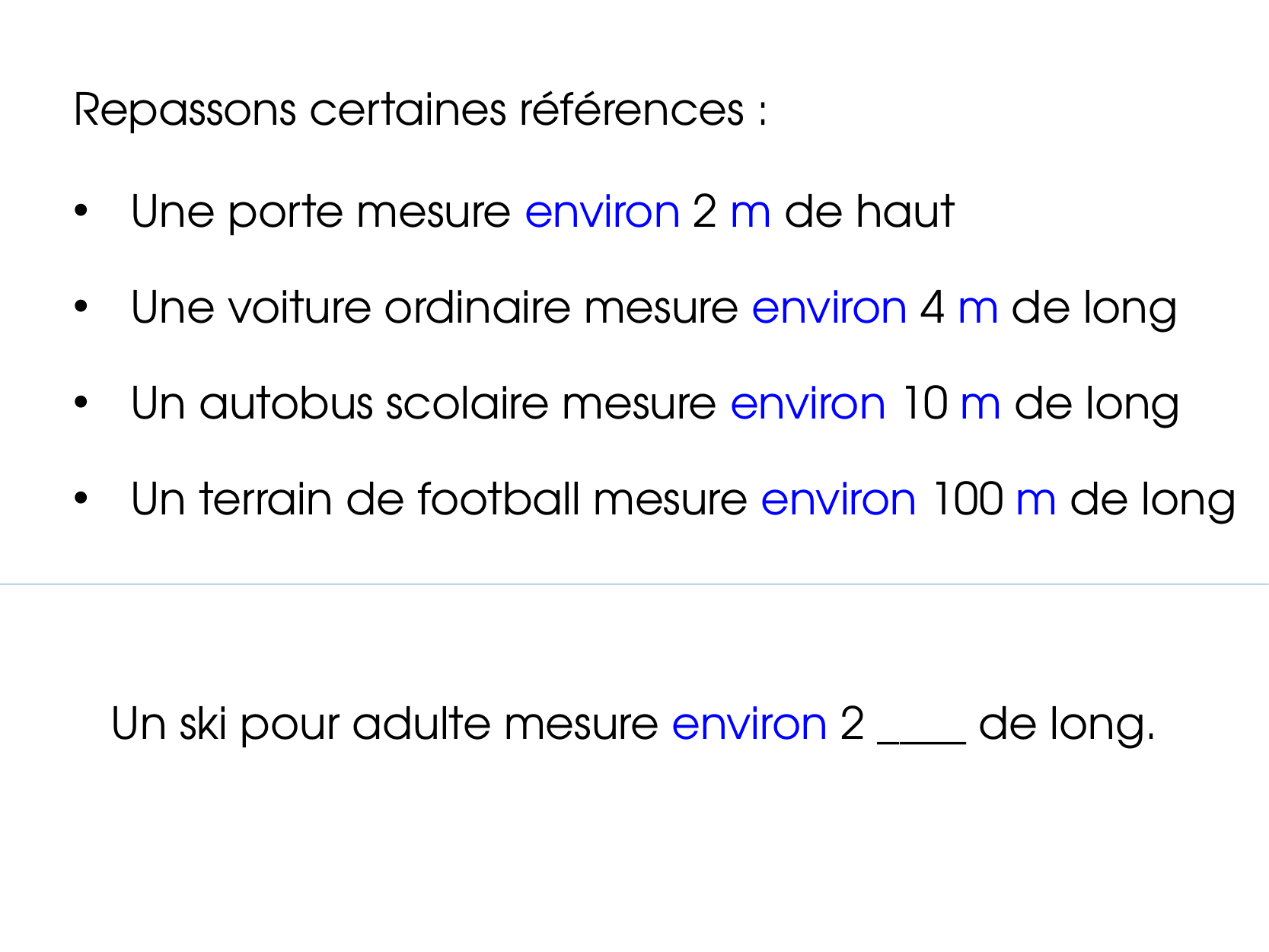

Repassons certaines références :
Une porte mesure environ 2 m de haut
Une voiture ordinaire mesure environ 4 m de long
Un autobus scolaire mesure environ 10 m de long
Un terrain de football mesure environ 100 m de long
Un ski pour adulte mesure environ 2 ____ de long.